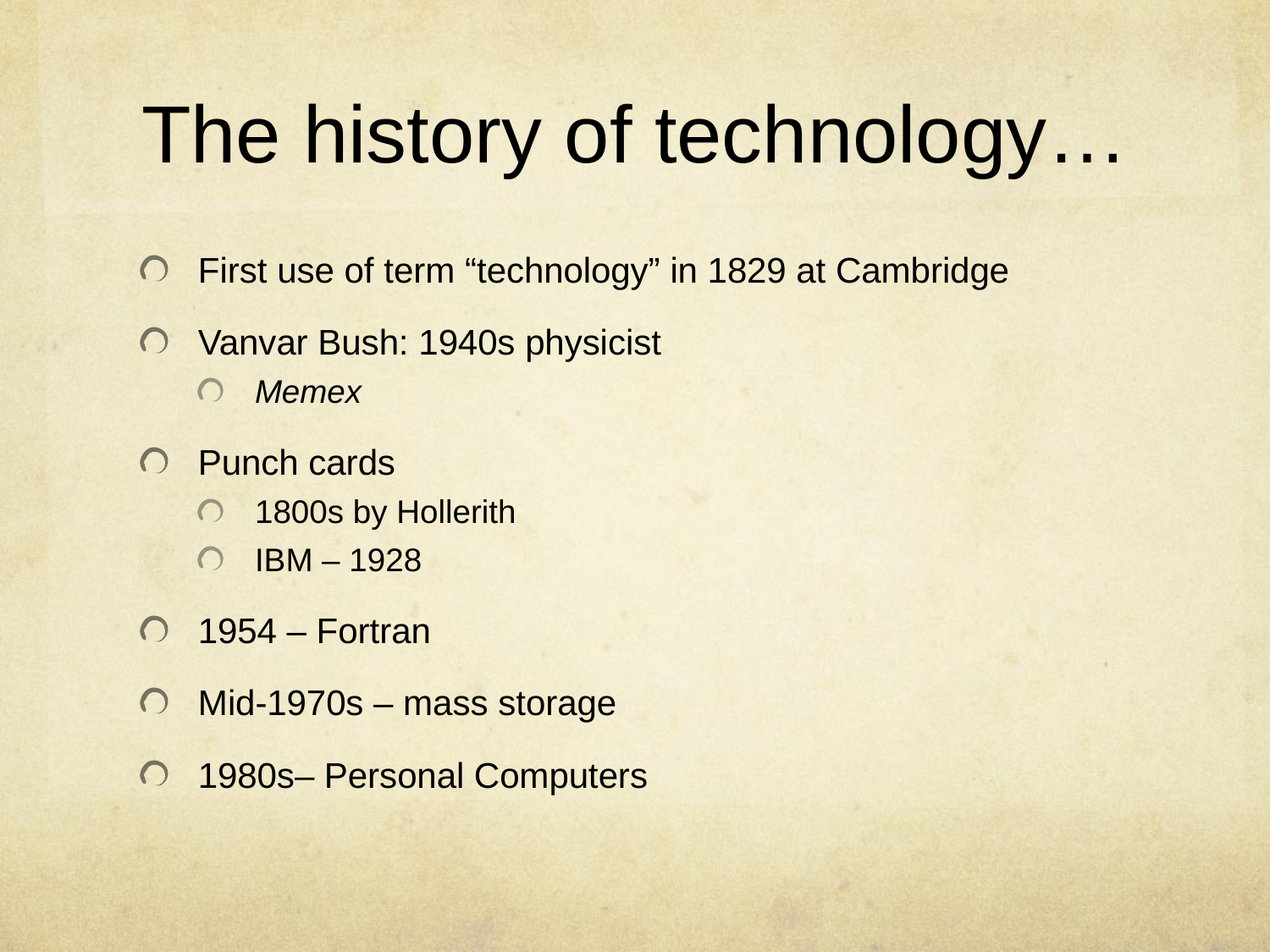

# The history of technology…
First use of term “technology” in 1829 at Cambridge
Vanvar Bush: 1940s physicist
Memex
Punch cards
1800s by Hollerith
IBM – 1928
1954 – Fortran
Mid-1970s – mass storage
1980s– Personal Computers